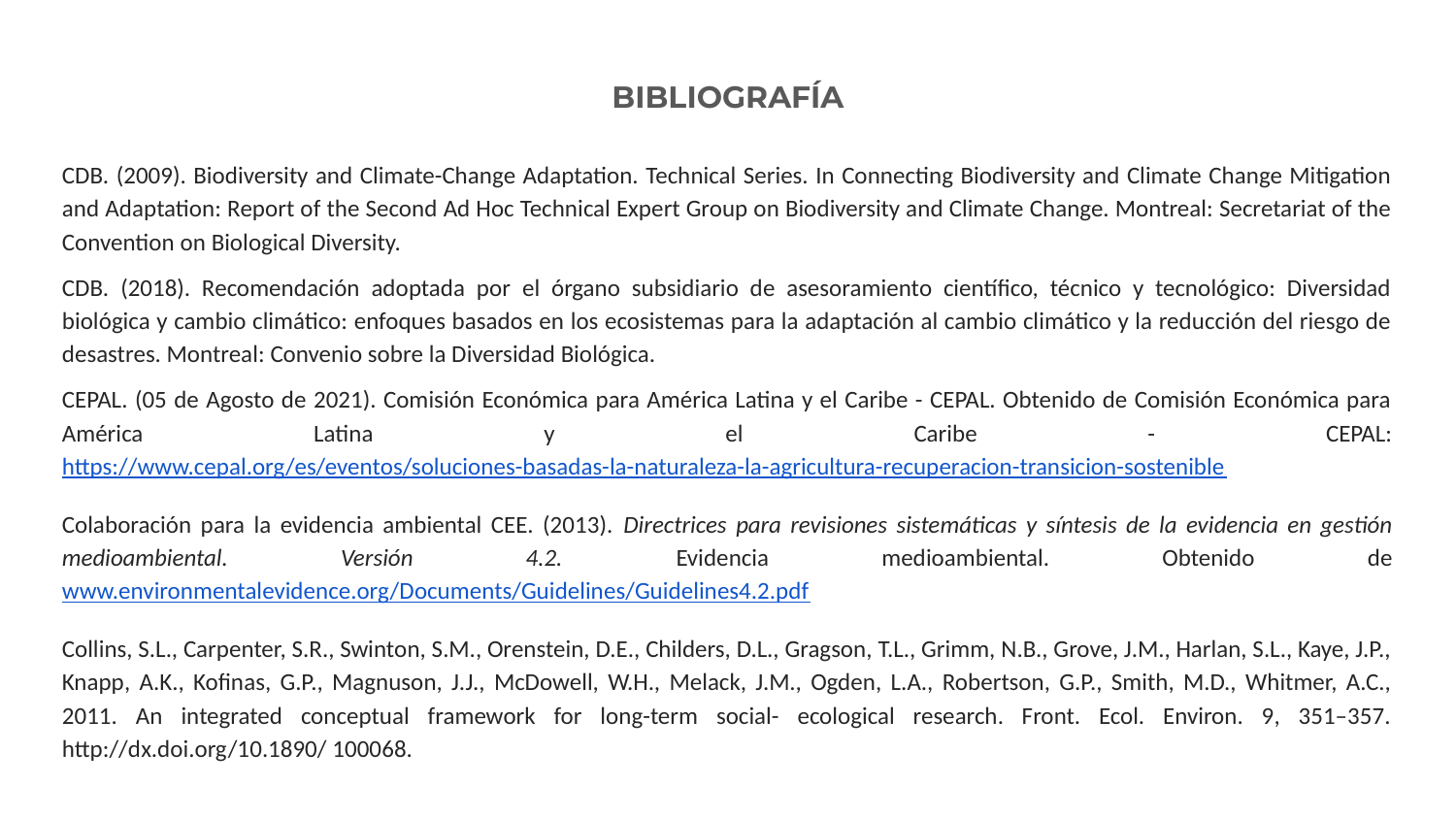

BIBLIOGRAFÍA
CDB. (2009). Biodiversity and Climate-Change Adaptation. Technical Series. In Connecting Biodiversity and Climate Change Mitigation and Adaptation: Report of the Second Ad Hoc Technical Expert Group on Biodiversity and Climate Change. Montreal: Secretariat of the Convention on Biological Diversity.
CDB. (2018). Recomendación adoptada por el órgano subsidiario de asesoramiento científico, técnico y tecnológico: Diversidad biológica y cambio climático: enfoques basados en los ecosistemas para la adaptación al cambio climático y la reducción del riesgo de desastres. Montreal: Convenio sobre la Diversidad Biológica.
CEPAL. (05 de Agosto de 2021). Comisión Económica para América Latina y el Caribe - CEPAL. Obtenido de Comisión Económica para América Latina y el Caribe - CEPAL: https://www.cepal.org/es/eventos/soluciones-basadas-la-naturaleza-la-agricultura-recuperacion-transicion-sostenible
Colaboración para la evidencia ambiental CEE. (2013). Directrices para revisiones sistemáticas y síntesis de la evidencia en gestión medioambiental. Versión 4.2. Evidencia medioambiental. Obtenido de www.environmentalevidence.org/Documents/Guidelines/Guidelines4.2.pdf
Collins, S.L., Carpenter, S.R., Swinton, S.M., Orenstein, D.E., Childers, D.L., Gragson, T.L., Grimm, N.B., Grove, J.M., Harlan, S.L., Kaye, J.P., Knapp, A.K., Kofinas, G.P., Magnuson, J.J., McDowell, W.H., Melack, J.M., Ogden, L.A., Robertson, G.P., Smith, M.D., Whitmer, A.C., 2011. An integrated conceptual framework for long-term social- ecological research. Front. Ecol. Environ. 9, 351–357. http://dx.doi.org/10.1890/ 100068.